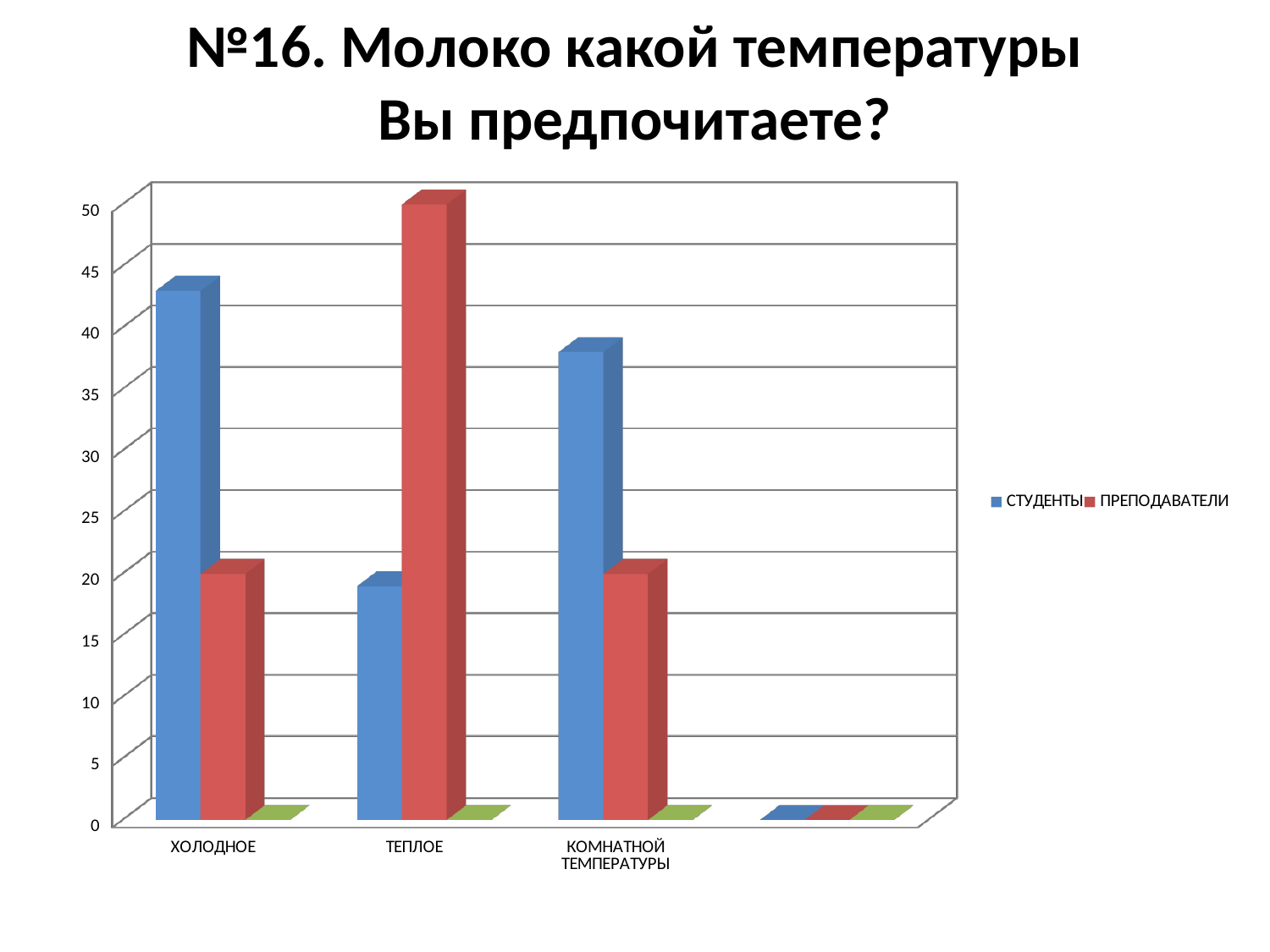

# №16. Молоко какой температуры Вы предпочитаете?

[unsupported chart]